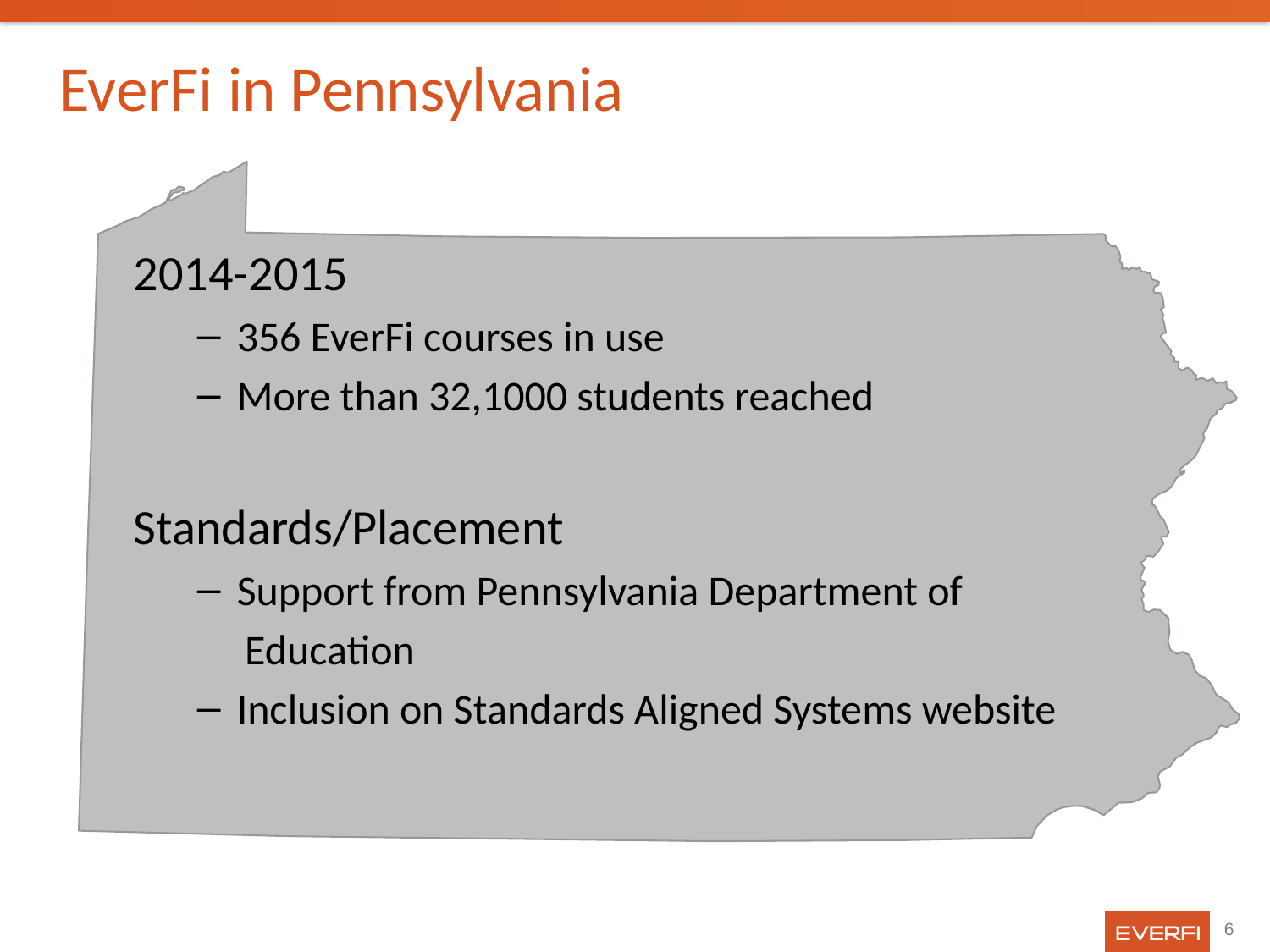

# EverFi in Pennsylvania

2014-2015
356 EverFi courses in use
More than 32,1000 students reached

Standards/Placement
Support from Pennsylvania Department of
     Education
Inclusion on Standards Aligned Systems website